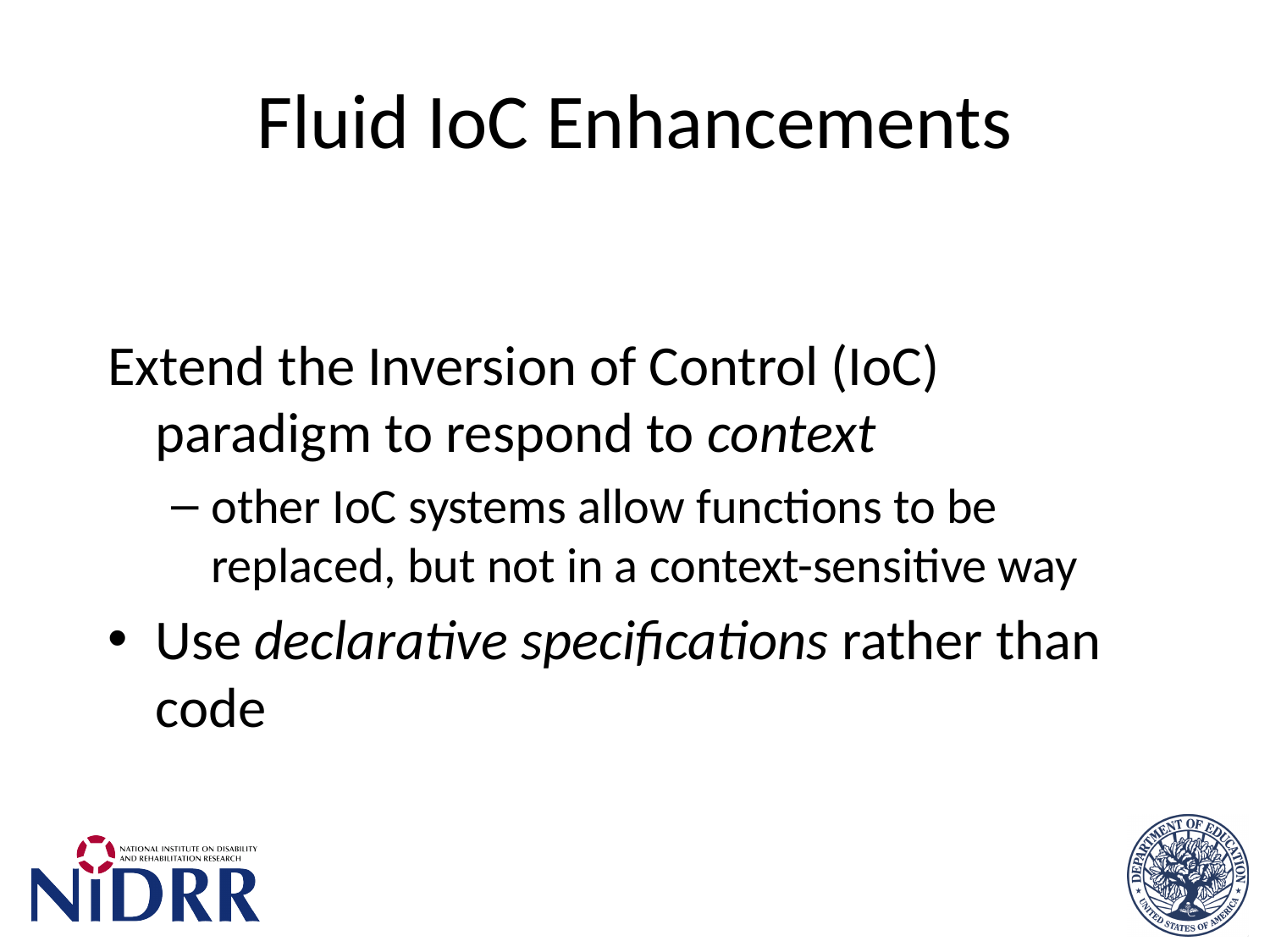

# Fluid IoC Enhancements

Extend the Inversion of Control (IoC) paradigm to respond to context
other IoC systems allow functions to be replaced, but not in a context-sensitive way
Use declarative specifications rather than code